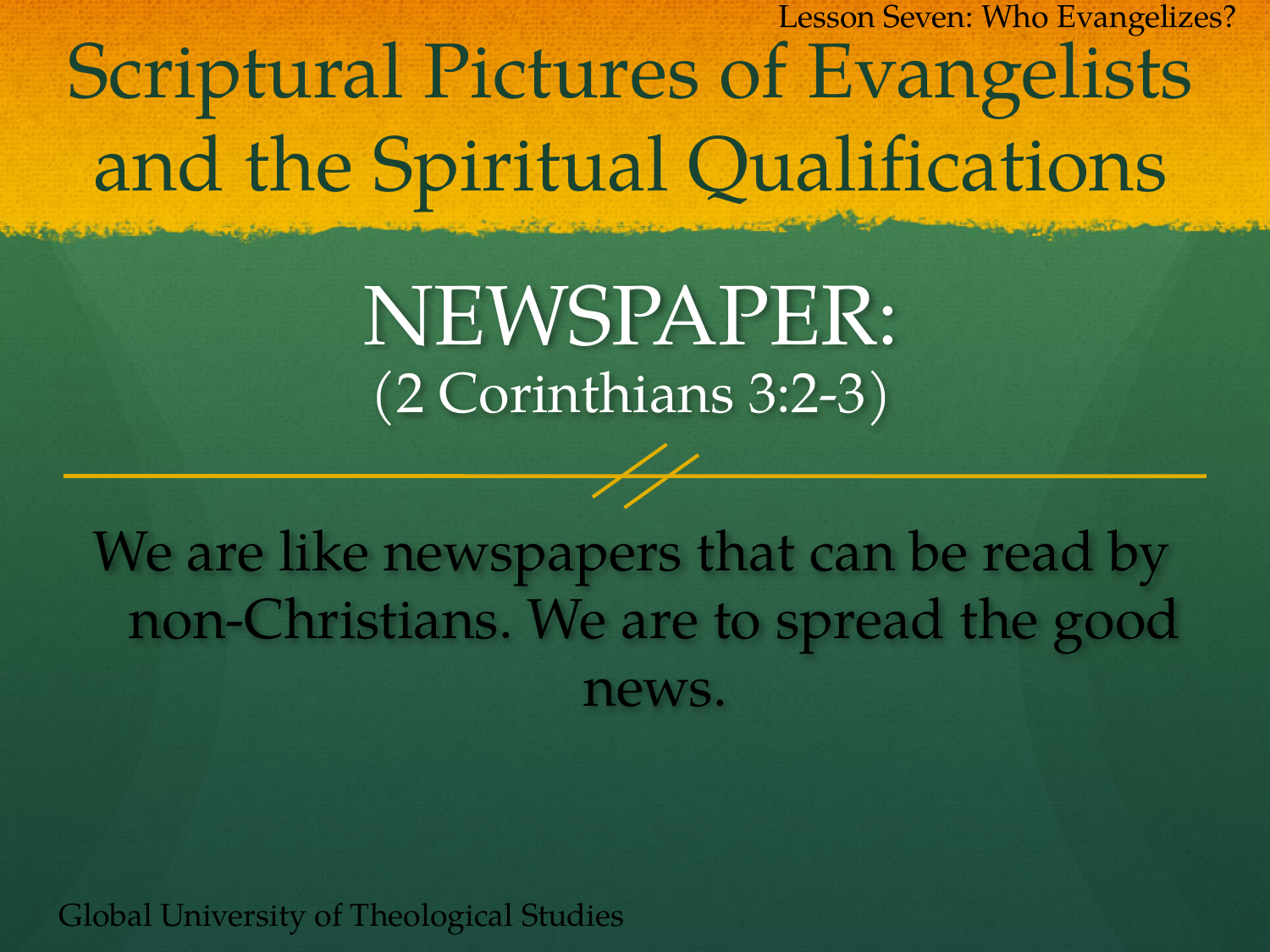

Lesson Seven: Who Evangelizes?

# Scriptural Pictures of Evangelists and the Spiritual Qualifications
NEWSPAPER:
(2 Corinthians 3:2-3)
We are like newspapers that can be read by non-Christians. We are to spread the good news.
Global University of Theological Studies